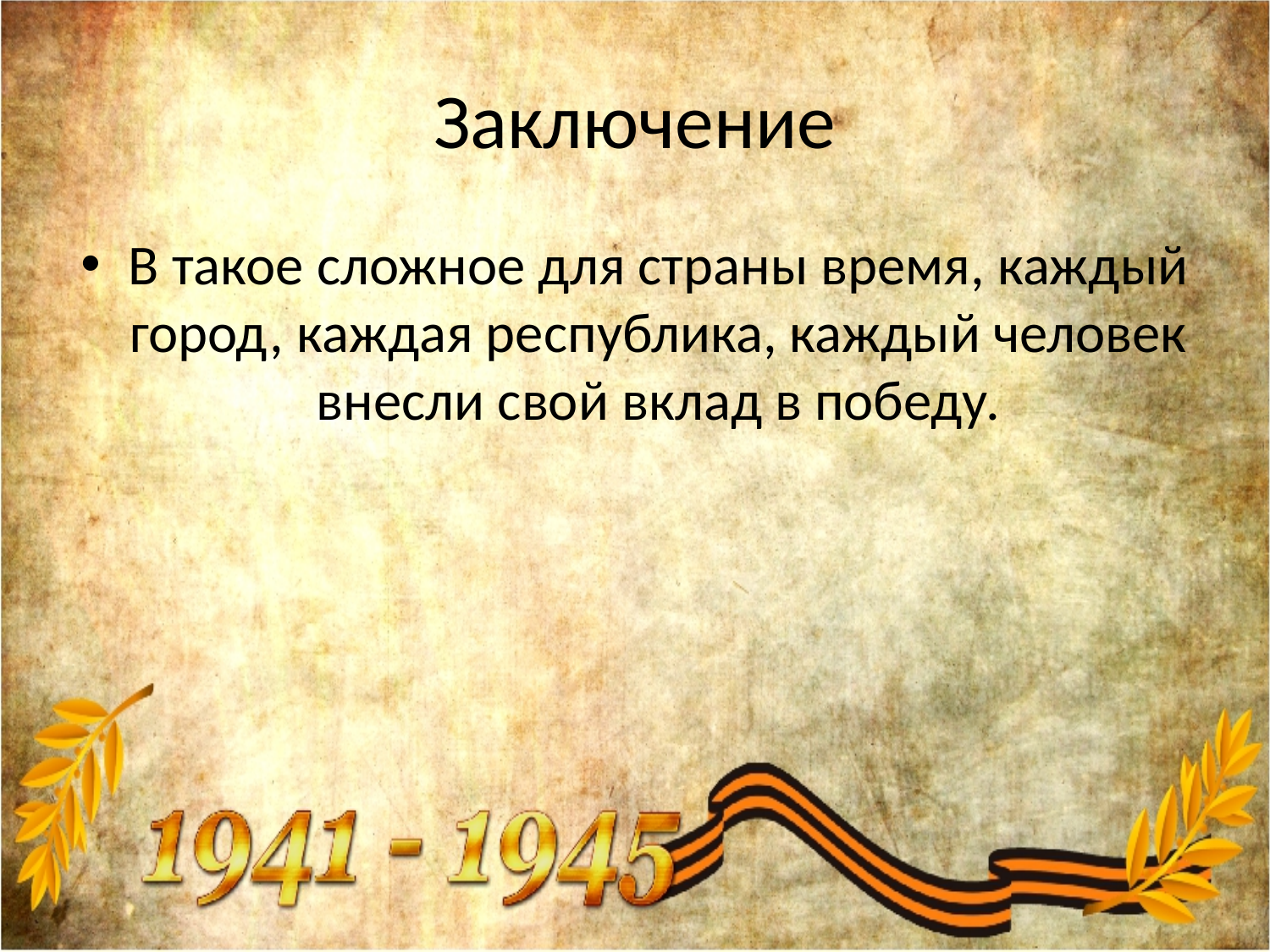

# Заключение
В такое сложное для страны время, каждый город, каждая республика, каждый человек внесли свой вклад в победу.